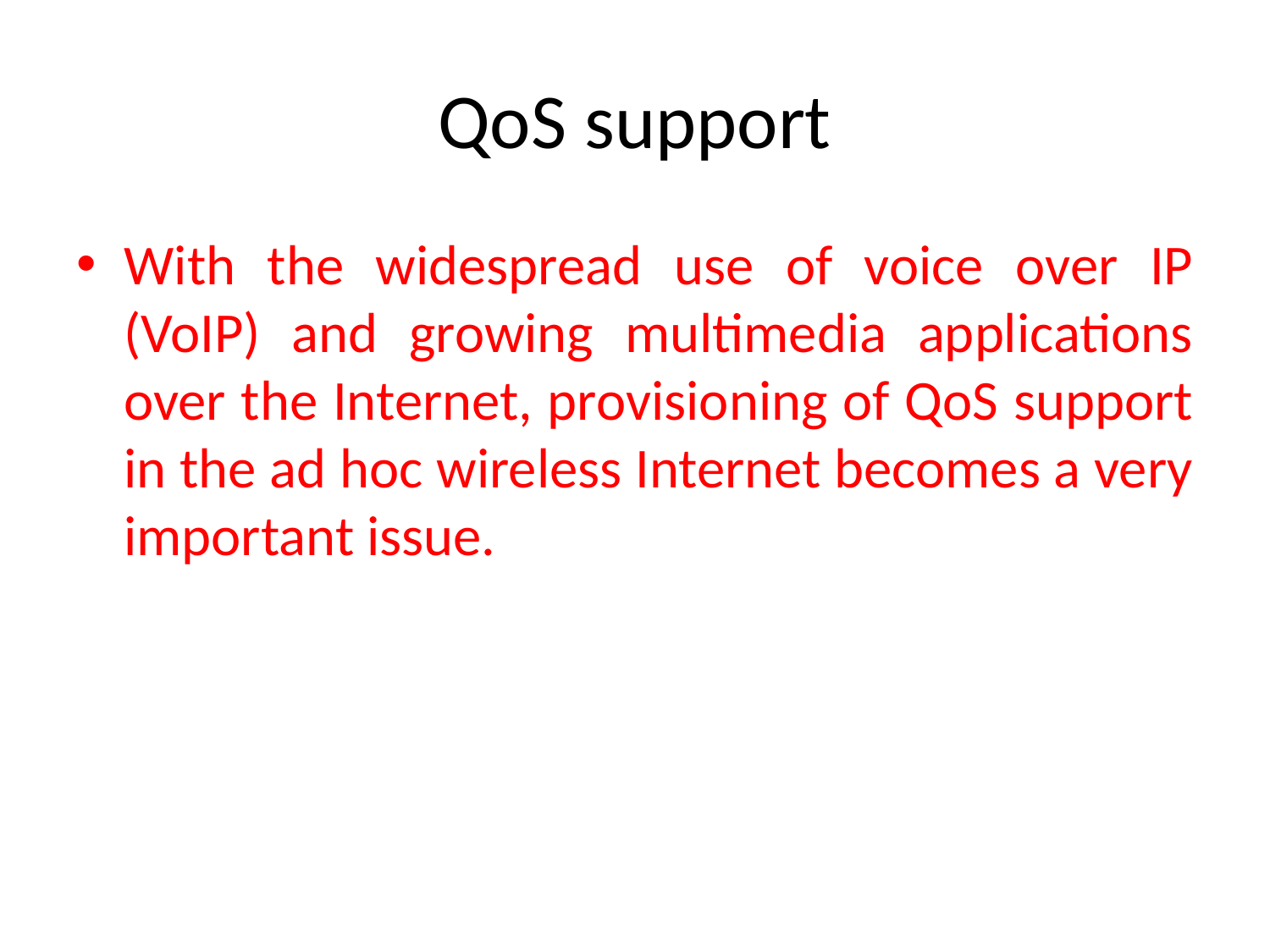

# QoS support
With the widespread use of voice over IP (VoIP) and growing multimedia applications over the Internet, provisioning of QoS support in the ad hoc wireless Internet becomes a very important issue.